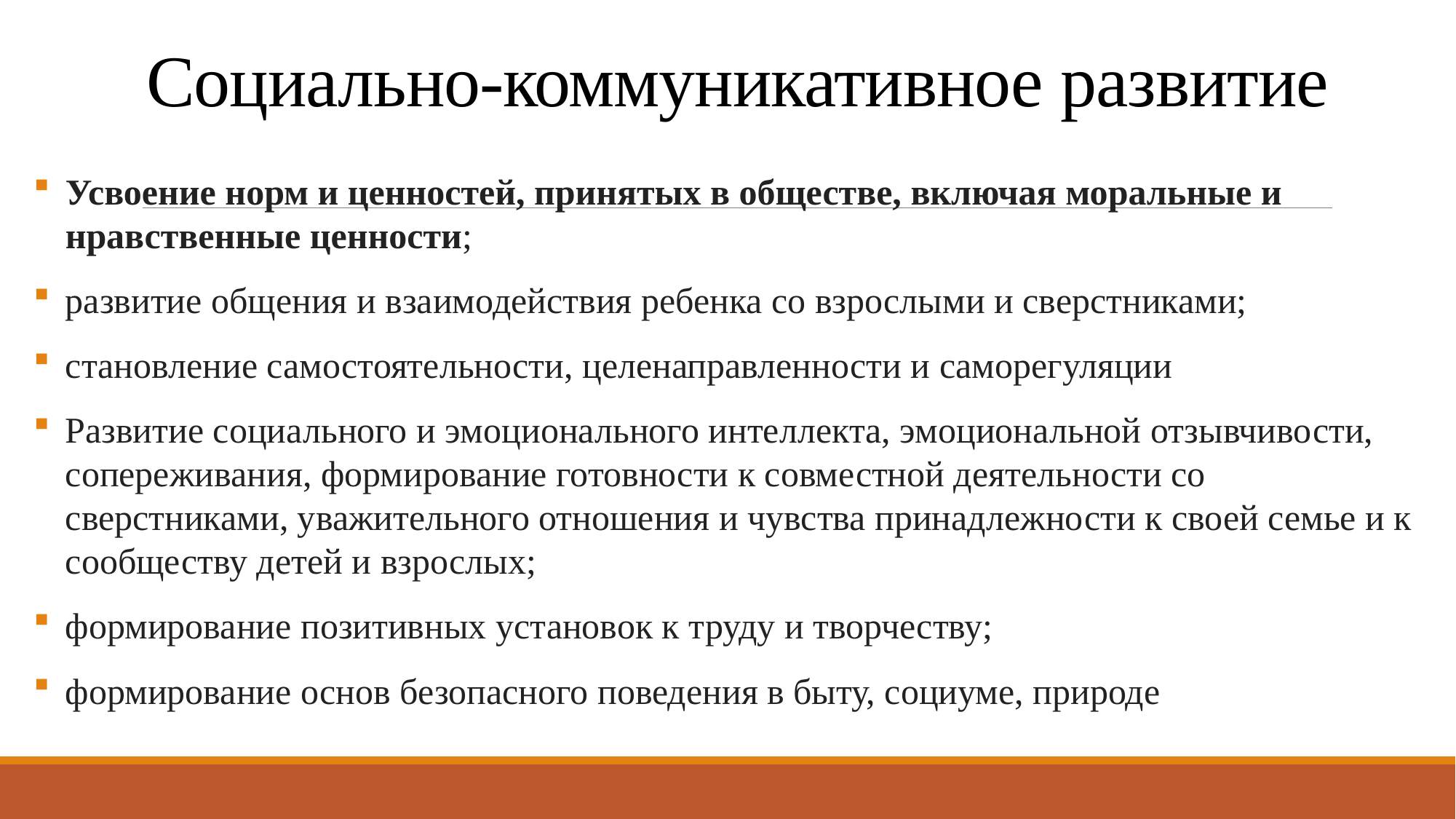

# Социально-коммуникативное развитие

Усвоение норм и ценностей, принятых в обществе, включая моральные и нравственные ценности;
развитие общения и взаимодействия ребенка со взрослыми и сверстниками;
становление самостоятельности, целенаправленности и саморегуляции
Развитие социального и эмоционального интеллекта, эмоциональной отзывчивости, сопереживания, формирование готовности к совместной деятельности со сверстниками, уважительного отношения и чувства принадлежности к своей семье и к сообществу детей и взрослых;
формирование позитивных установок к труду и творчеству;
формирование основ безопасного поведения в быту, социуме, природе